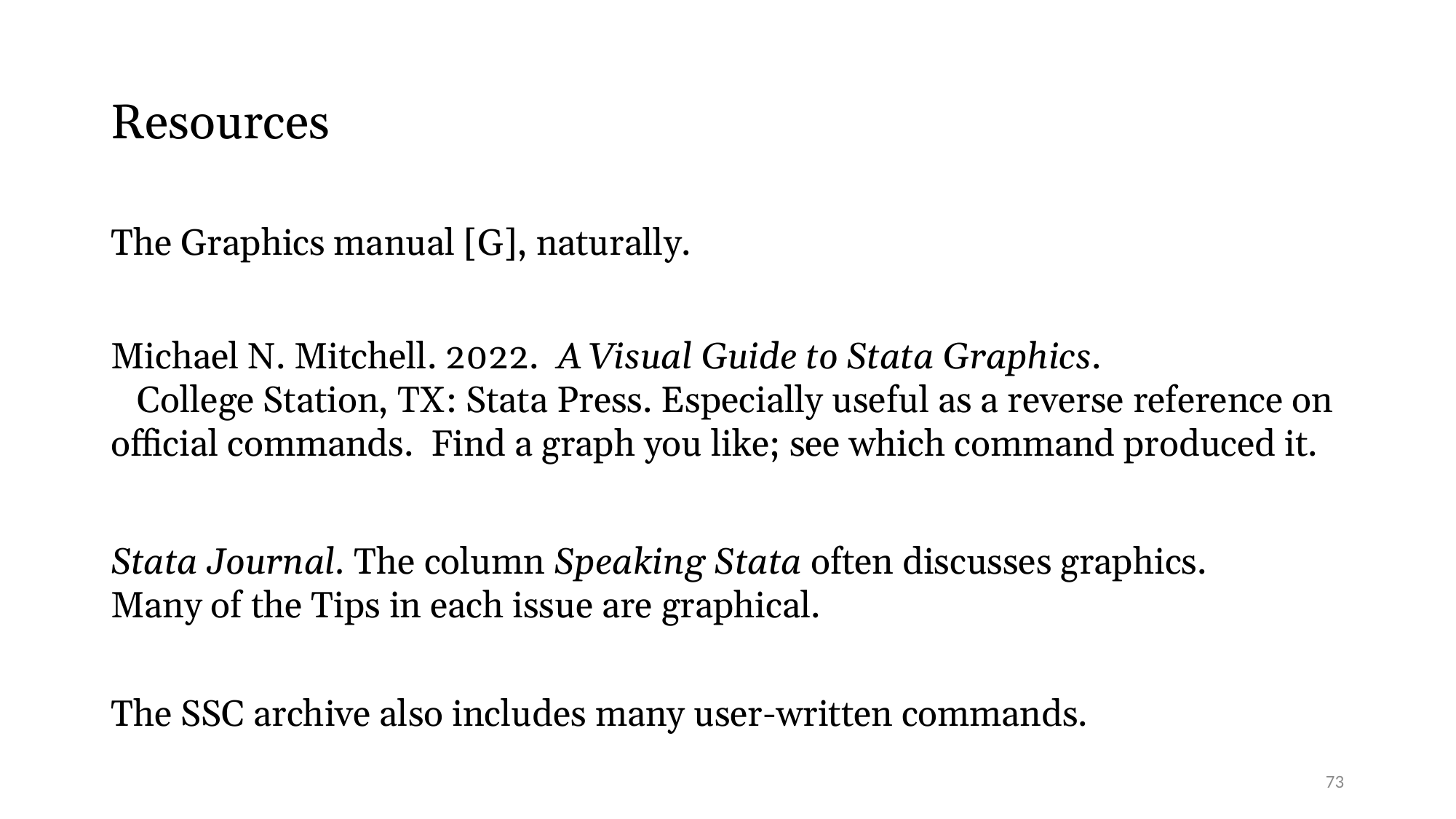

# Resources
The Graphics manual [G], naturally.

Michael N. Mitchell. 2022.  A Visual Guide to Stata Graphics.                               College Station, TX: Stata Press. Especially useful as a reverse reference on official commands.  Find a graph you like; see which command produced it.

Stata Journal. The column Speaking Stata often discusses graphics.        Many of the Tips in each issue are graphical.

The SSC archive also includes many user-written commands.
73